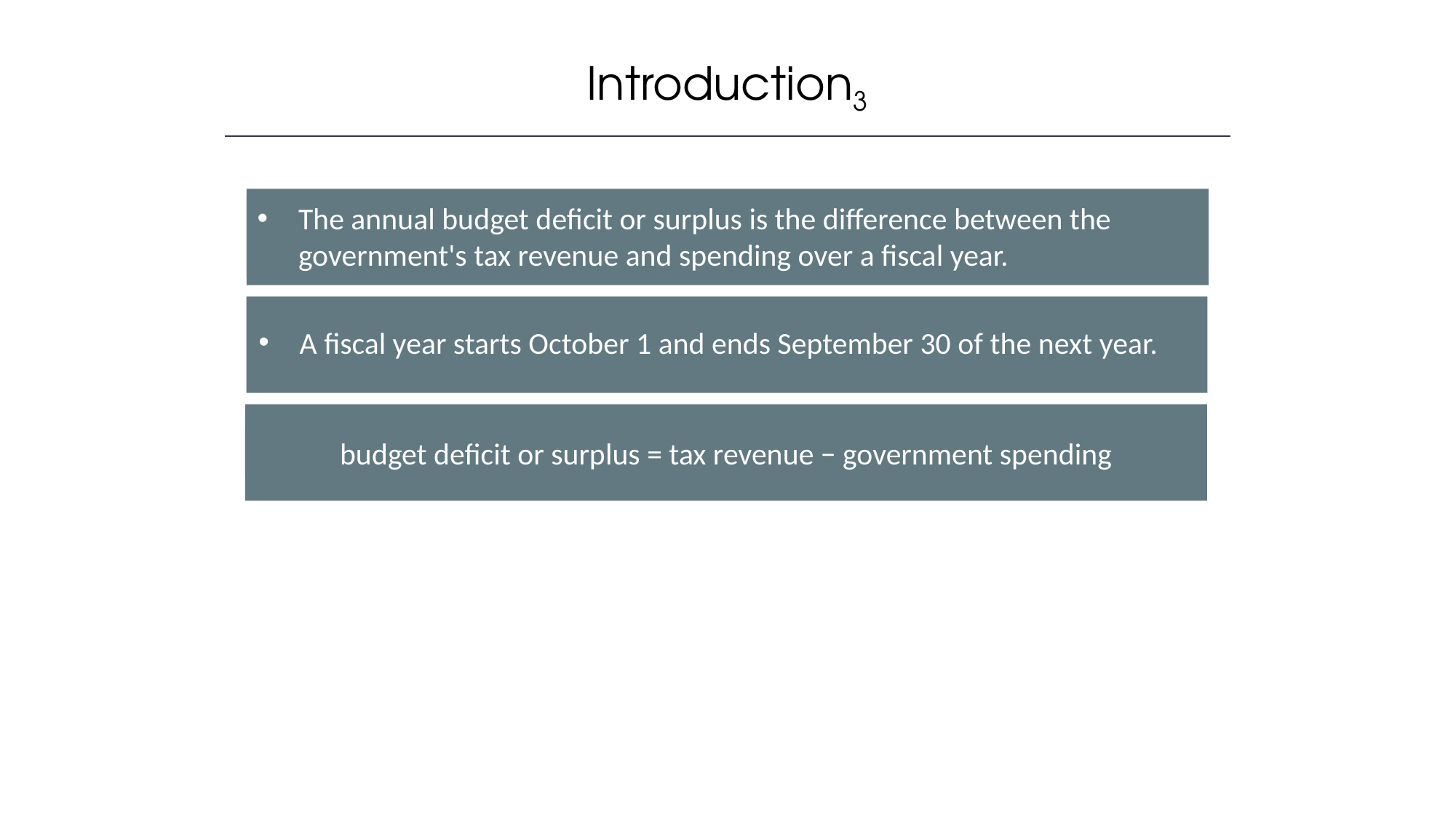

Introduction3

The annual budget deficit or surplus is the difference between the government's tax revenue and spending over a fiscal year.

A fiscal year starts October 1 and ends September 30 of the next year.

budget deficit or surplus = tax revenue − government spending